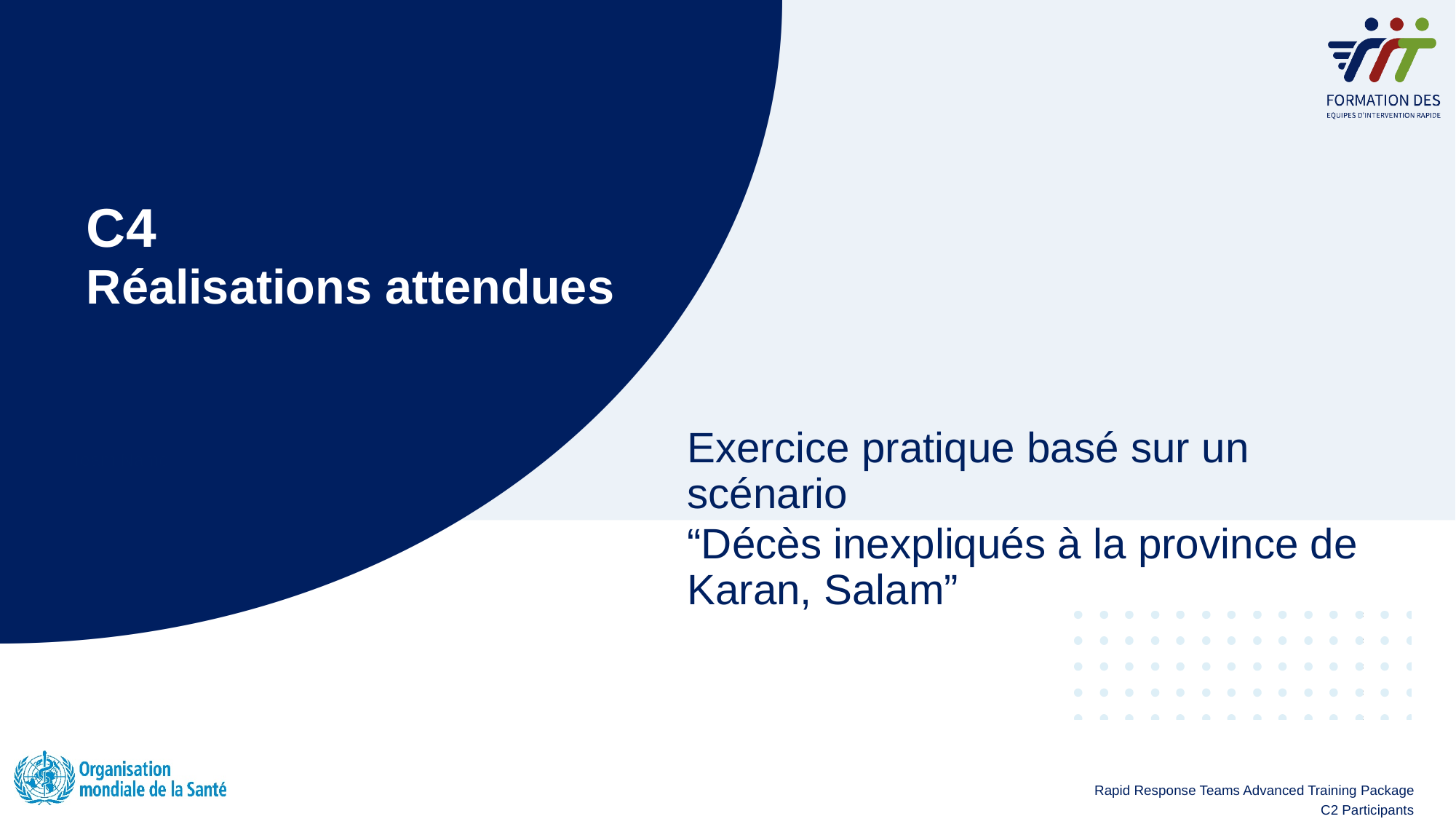

C4
Réalisations attendues
# Team Name
Exercice pratique basé sur un scénario
“Décès inexpliqués à la province de Karan, Salam”